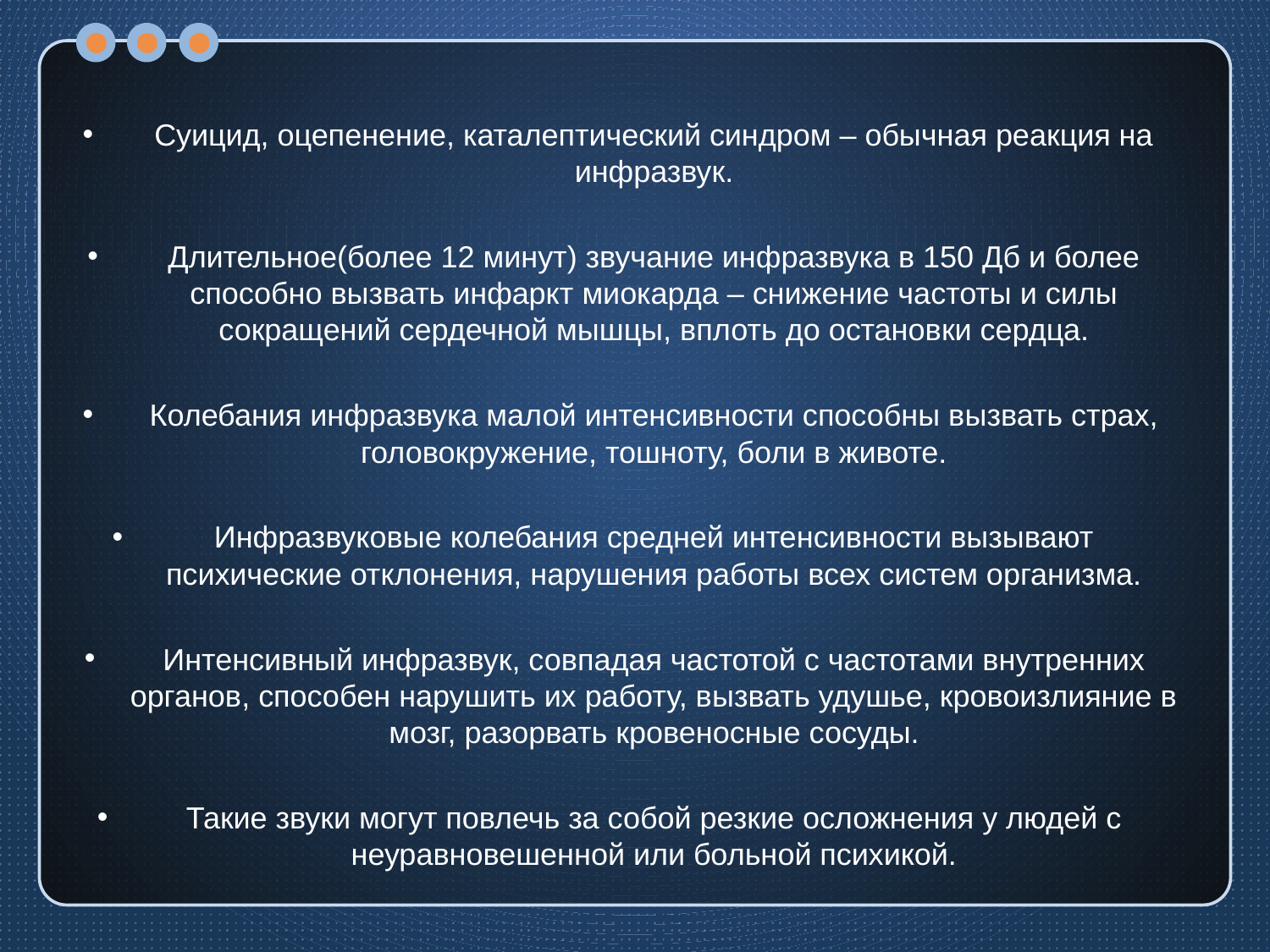

Суицид, оцепенение, каталептический синдром – обычная реакция на инфразвук.

Длительное(более 12 минут) звучание инфразвука в 150 Дб и более способно вызвать инфаркт миокарда – снижение частоты и силы сокращений сердечной мышцы, вплоть до остановки сердца.

Колебания инфразвука малой интенсивности способны вызвать страх, головокружение, тошноту, боли в животе.

Инфразвуковые колебания средней интенсивности вызывают психические отклонения, нарушения работы всех систем организма.

Интенсивный инфразвук, совпадая частотой с частотами внутренних органов, способен нарушить их работу, вызвать удушье, кровоизлияние в мозг, разорвать кровеносные сосуды.

Такие звуки могут повлечь за собой резкие осложнения у людей с неуравновешенной или больной психикой.